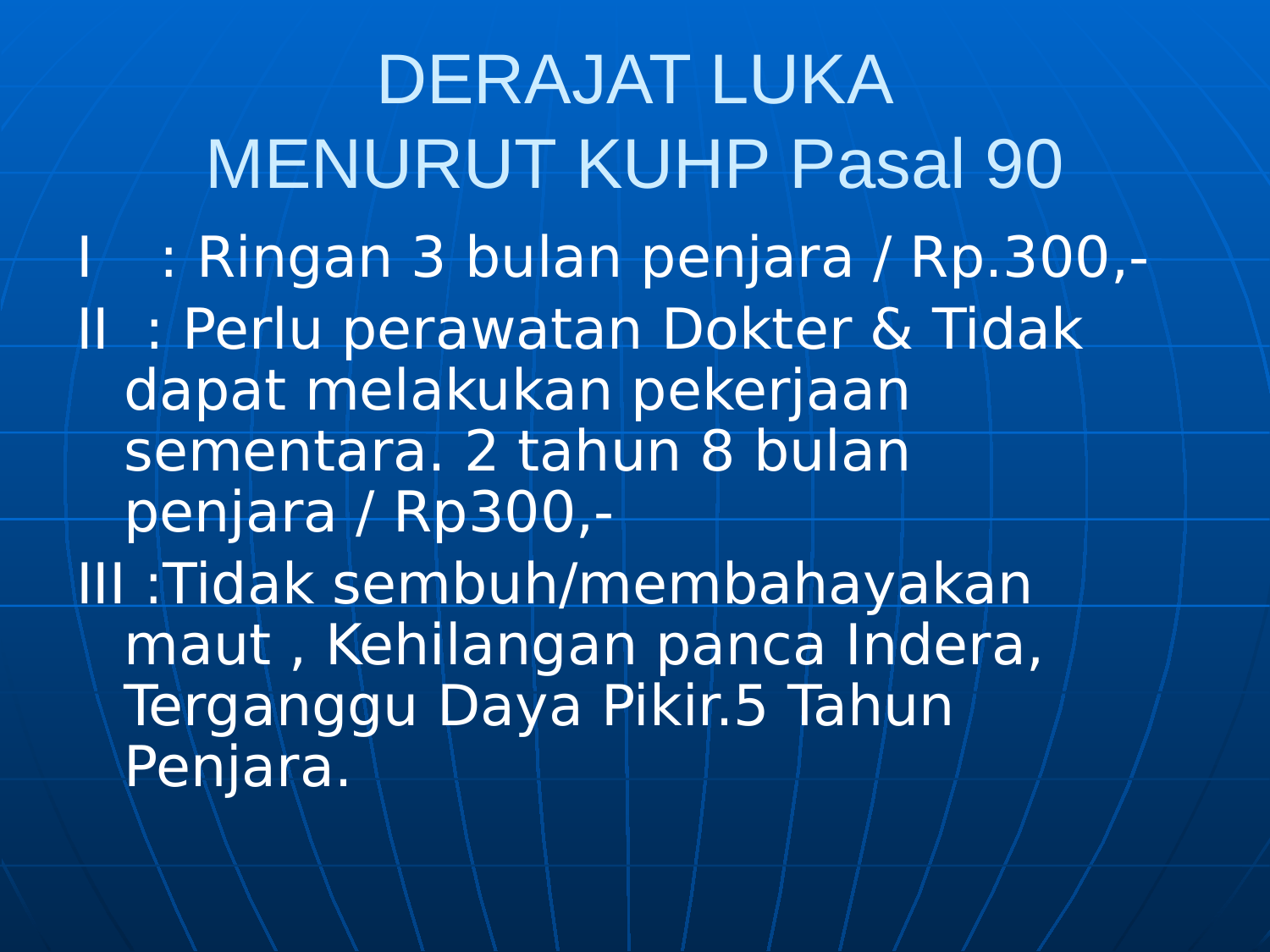

# DERAJAT LUKA MENURUT KUHP Pasal 90
I 	  : Ringan 3 bulan penjara / Rp.300,-
II  : Perlu perawatan Dokter & Tidak 	dapat melakukan pekerjaan 	sementara. 2 tahun 8 bulan 	penjara / Rp300,-
III :Tidak sembuh/membahayakan 	maut , Kehilangan panca Indera, 	Terganggu Daya Pikir.5 Tahun 	Penjara.